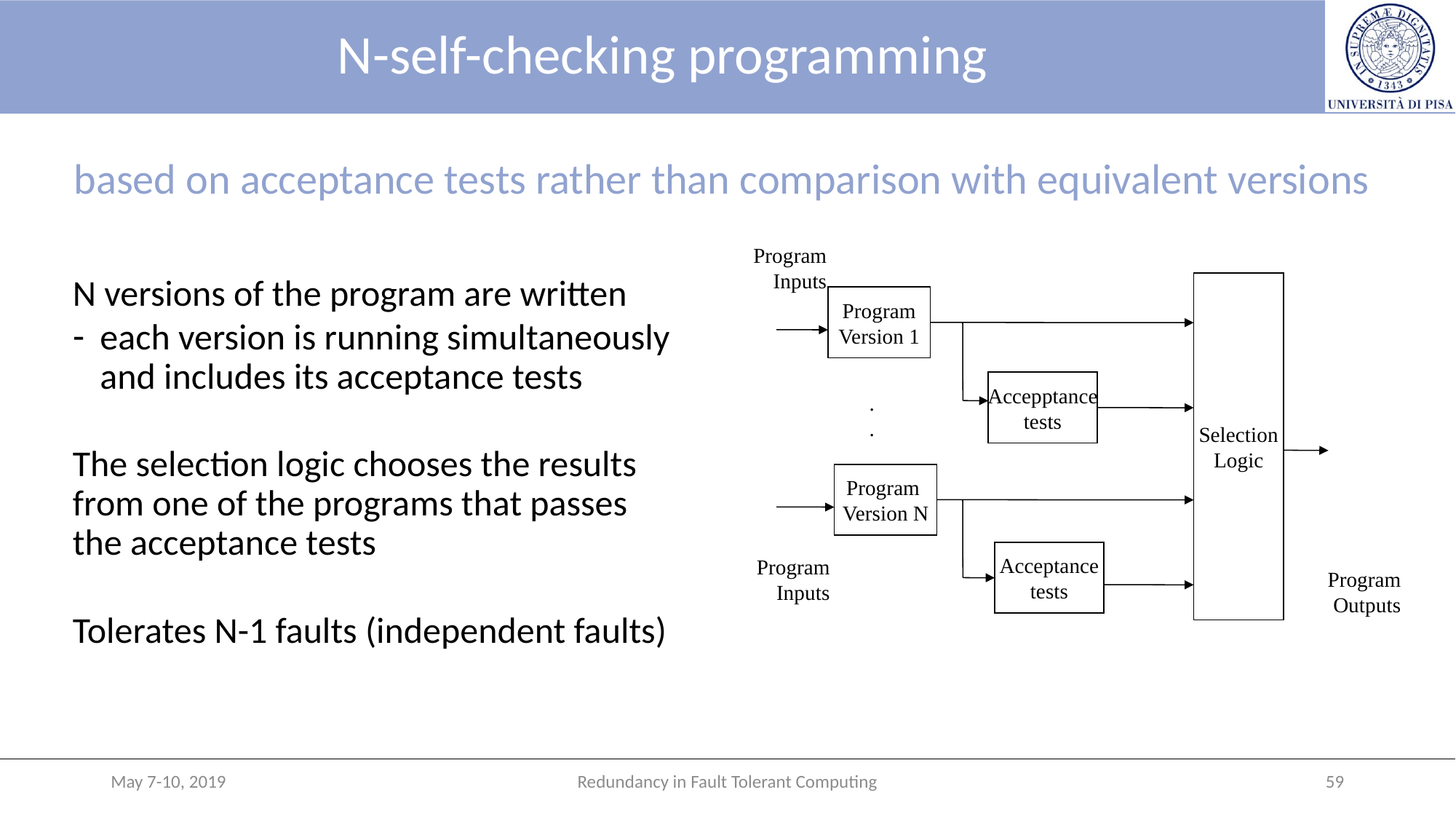

# N-self-checking programming
based on acceptance tests rather than comparison with equivalent versions
Program
Inputs
Selection
Logic
Program
Version 1

Accepptance
tests
.
.

Program
Version N

Acceptance
tests
Program
Inputs
Program
Outputs

N versions of the program are written
each version is running simultaneously and includes its acceptance tests

The selection logic chooses the results from one of the programs that passes the acceptance tests

Tolerates N-1 faults (independent faults)

May 7-10, 2019
Redundancy in Fault Tolerant Computing
59